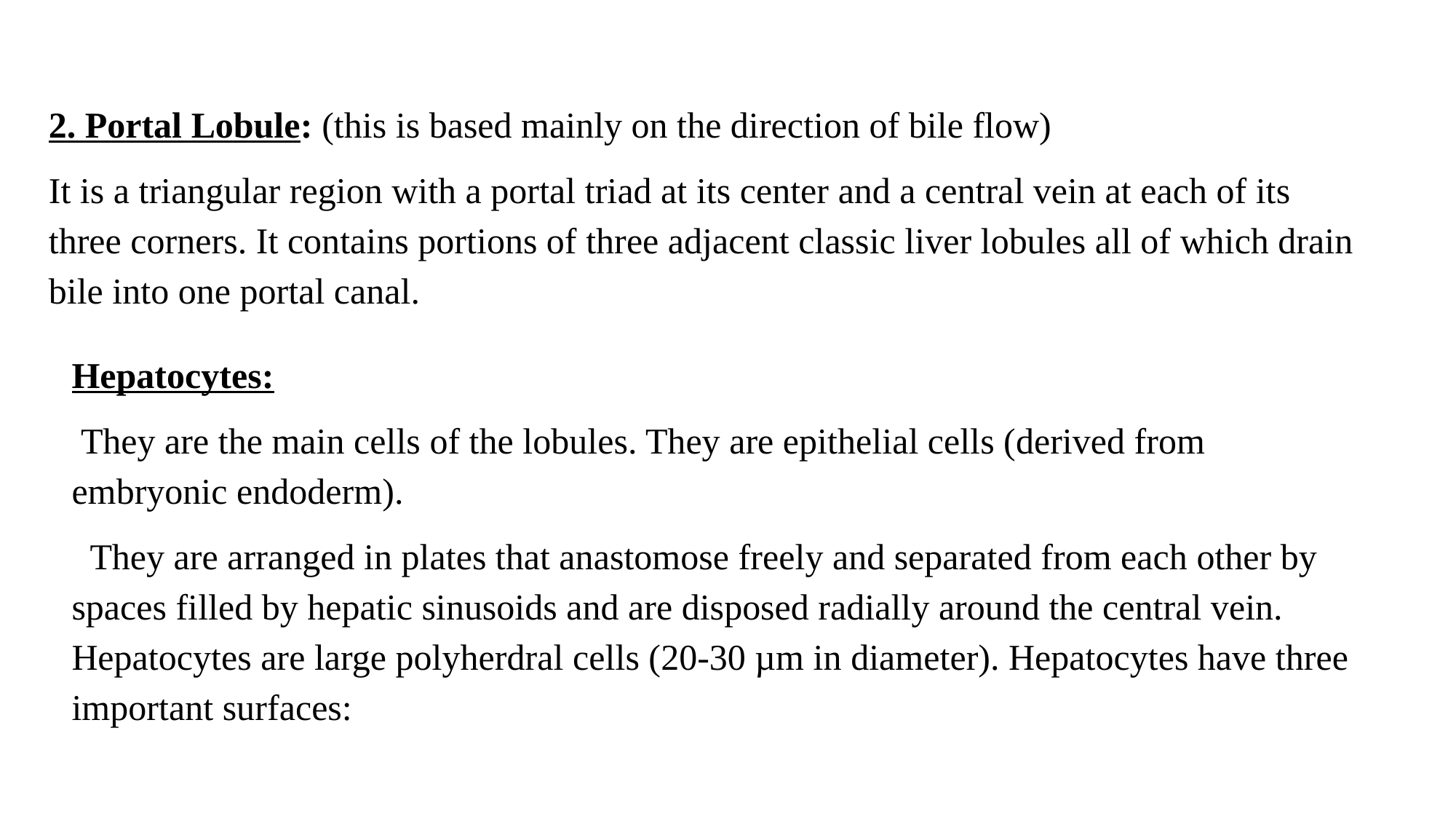

2. Portal Lobule: (this is based mainly on the direction of bile flow)
It is a triangular region with a portal triad at its center and a central vein at each of its three corners. It contains portions of three adjacent classic liver lobules all of which drain bile into one portal canal.
Hepatocytes:
 They are the main cells of the lobules. They are epithelial cells (derived from embryonic endoderm).
  They are arranged in plates that anastomose freely and separated from each other by spaces filled by hepatic sinusoids and are disposed radially around the central vein. Hepatocytes are large polyherdral cells (20-30 µm in diameter). Hepatocytes have three important surfaces: